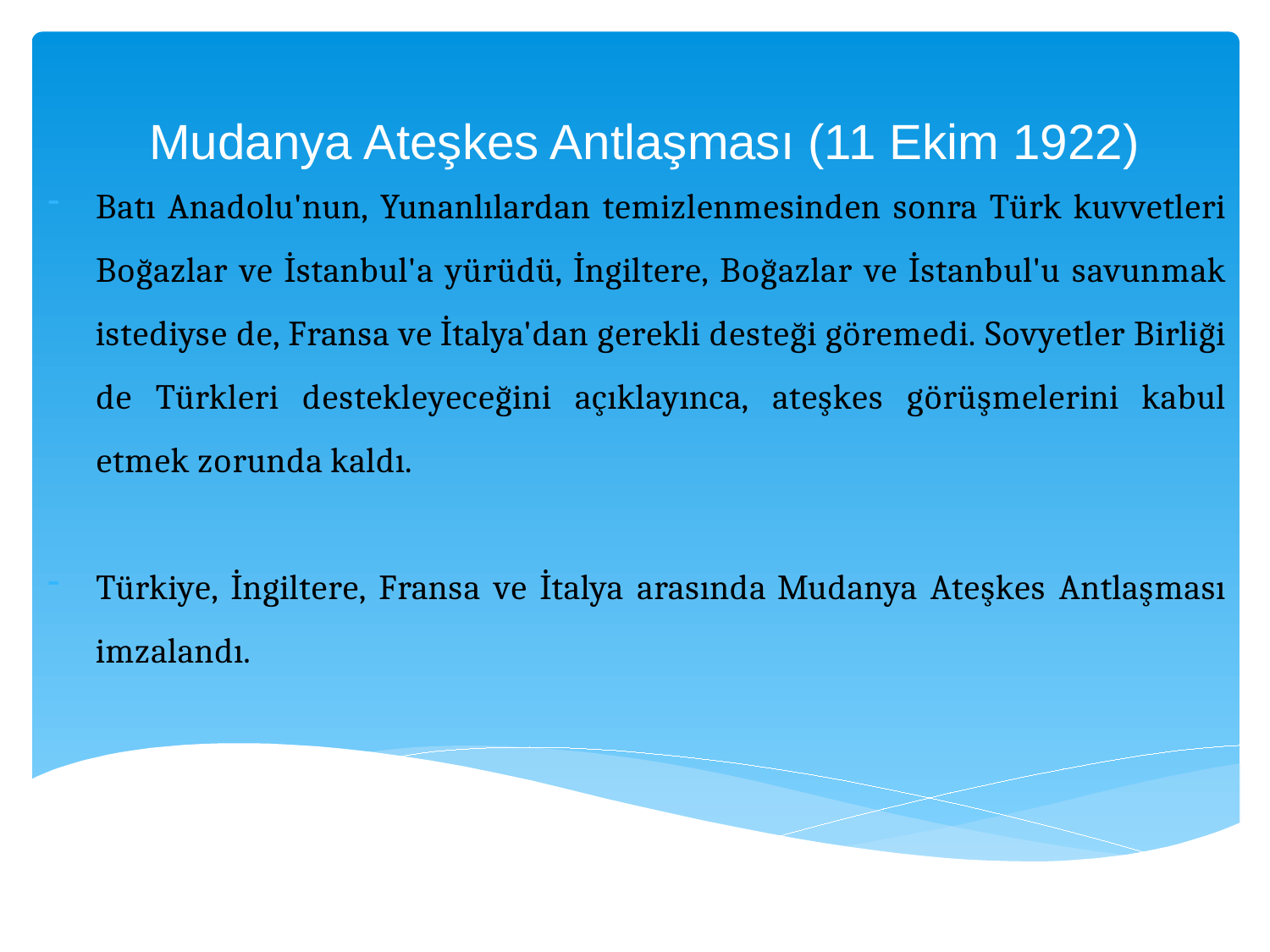

# Mudanya Ateşkes Antlaşması (11 Ekim 1922)
Batı Anadolu'nun, Yunanlılardan temiz­lenmesinden sonra Türk kuvvetleri Boğazlar ve İstanbul'a yürüdü, İngiltere, Boğazlar ve İstanbul'u savun­mak istediyse de, Fransa ve İtalya'dan gerekli desteği göremedi. Sovyetler Birliği de Türkleri destekleyeceğini açıklayınca, ateşkes görüşmelerini kabul etmek zo­runda kaldı.

Türkiye, İngiltere, Fransa ve İtalya ara­sında Mudanya Ateşkes Antlaşması im­zalandı.